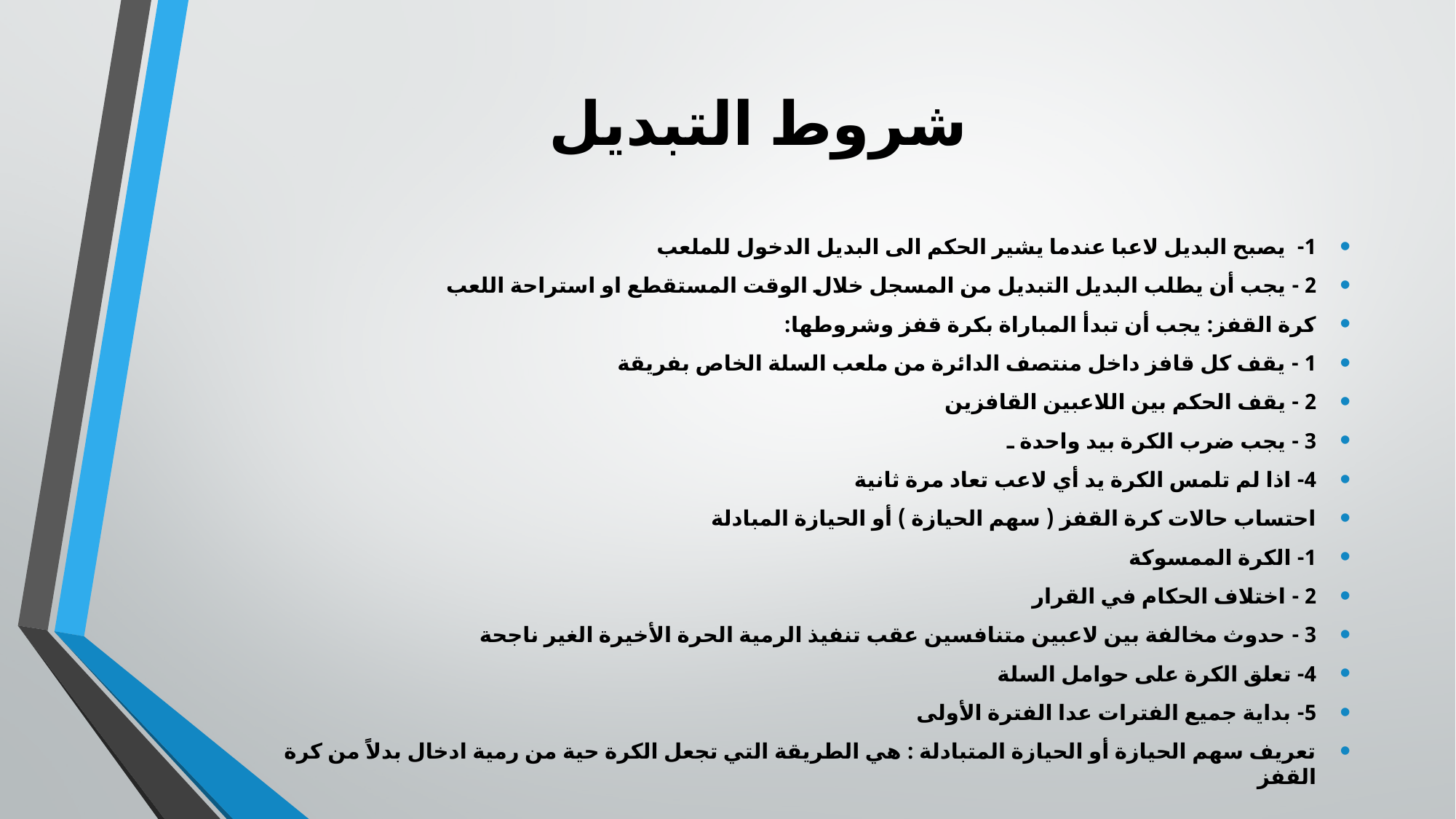

# شروط التبديل
1-  يصبح البديل لاعبا عندما يشير الحكم الى البديل الدخول للملعب
2 - يجب أن يطلب البديل التبديل من المسجل خلال الوقت المستقطع او استراحة اللعب
كرة القفز: يجب أن تبدأ المباراة بكرة قفز وشروطها:
1 - يقف كل قافز داخل منتصف الدائرة من ملعب السلة الخاص بفريقة
2 - يقف الحكم بين اللاعبين القافزين
3 - يجب ضرب الكرة بيد واحدة ـ
4- اذا لم تلمس الكرة يد أي لاعب تعاد مرة ثانية
احتساب حالات كرة القفز ( سهم الحيازة ) أو الحيازة المبادلة
1- الكرة الممسوكة
2 - اختلاف الحكام في القرار
3 - حدوث مخالفة بين لاعبين متنافسين عقب تنفيذ الرمية الحرة الأخيرة الغير ناجحة
4- تعلق الكرة على حوامل السلة
5- بداية جميع الفترات عدا الفترة الأولى
تعريف سهم الحيازة أو الحيازة المتبادلة : هي الطريقة التي تجعل الكرة حية من رمية ادخال بدلاً من كرة القفز